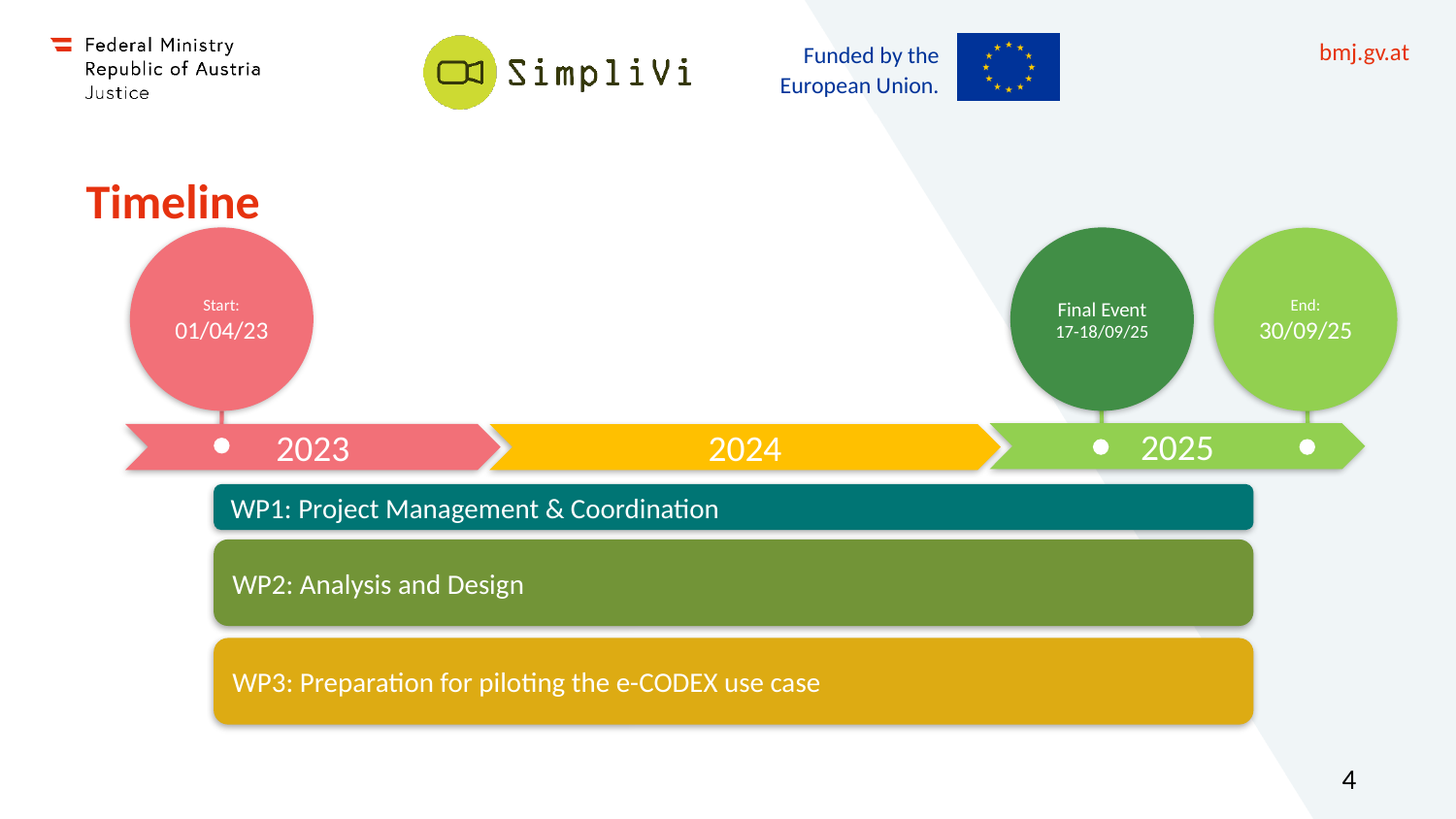

# Timeline
Start:
01/04/23
Final Event
17-18/09/25
End:
30/09/25
2025
2023
2024

WP1: Project Management & Coordination
WP2: Analysis and Design
WP3: Preparation for piloting the e-CODEX use case
4